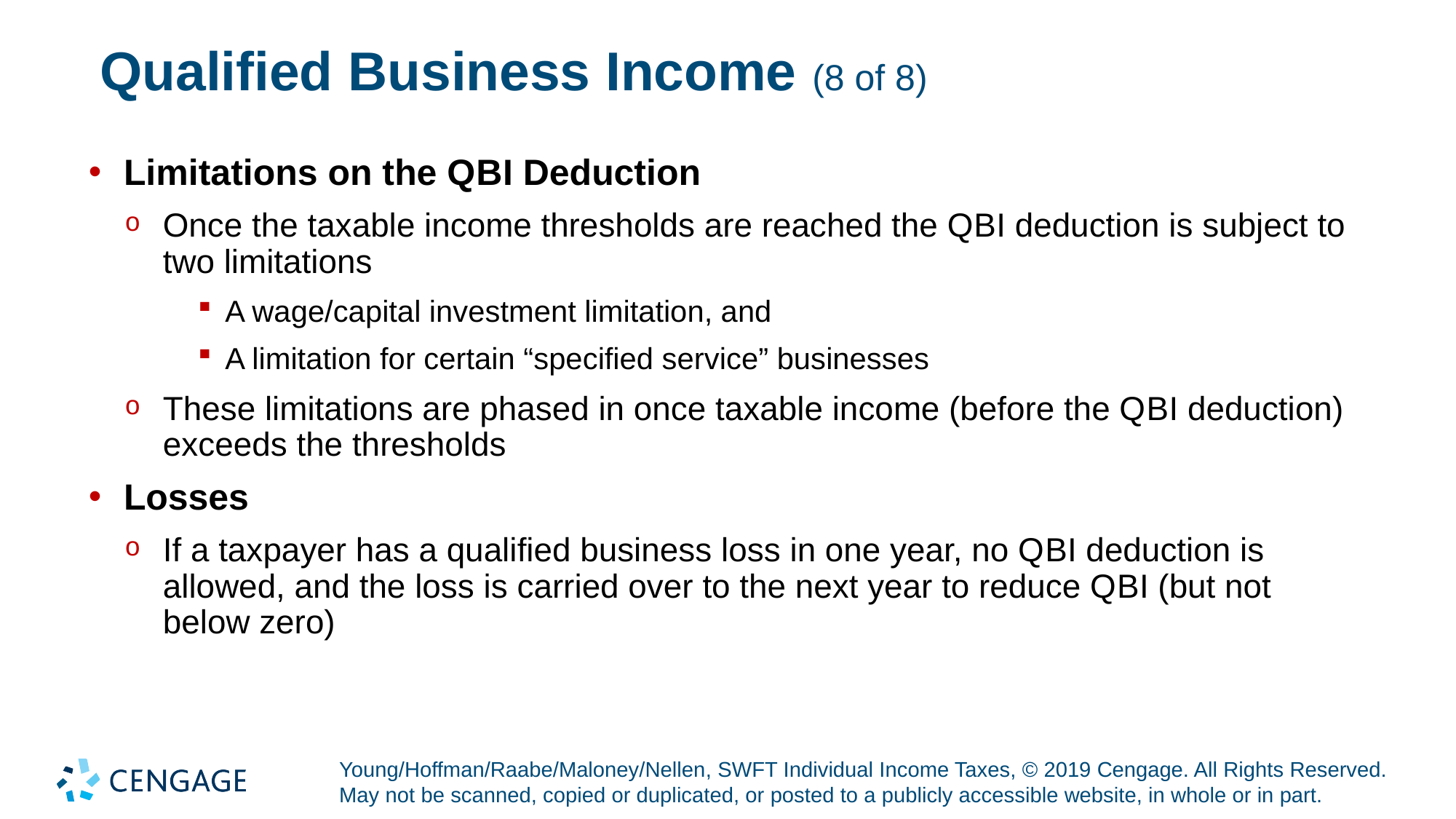

# Qualified Business Income (8 of 8)
Limitations on the Q B I Deduction
Once the taxable income thresholds are reached the Q B I deduction is subject to two limitations
A wage/capital investment limitation, and
A limitation for certain “specified service” businesses
These limitations are phased in once taxable income (before the Q B I deduction) exceeds the thresholds
Losses
If a taxpayer has a qualified business loss in one year, no Q B I deduction is allowed, and the loss is carried over to the next year to reduce Q B I (but not below zero)